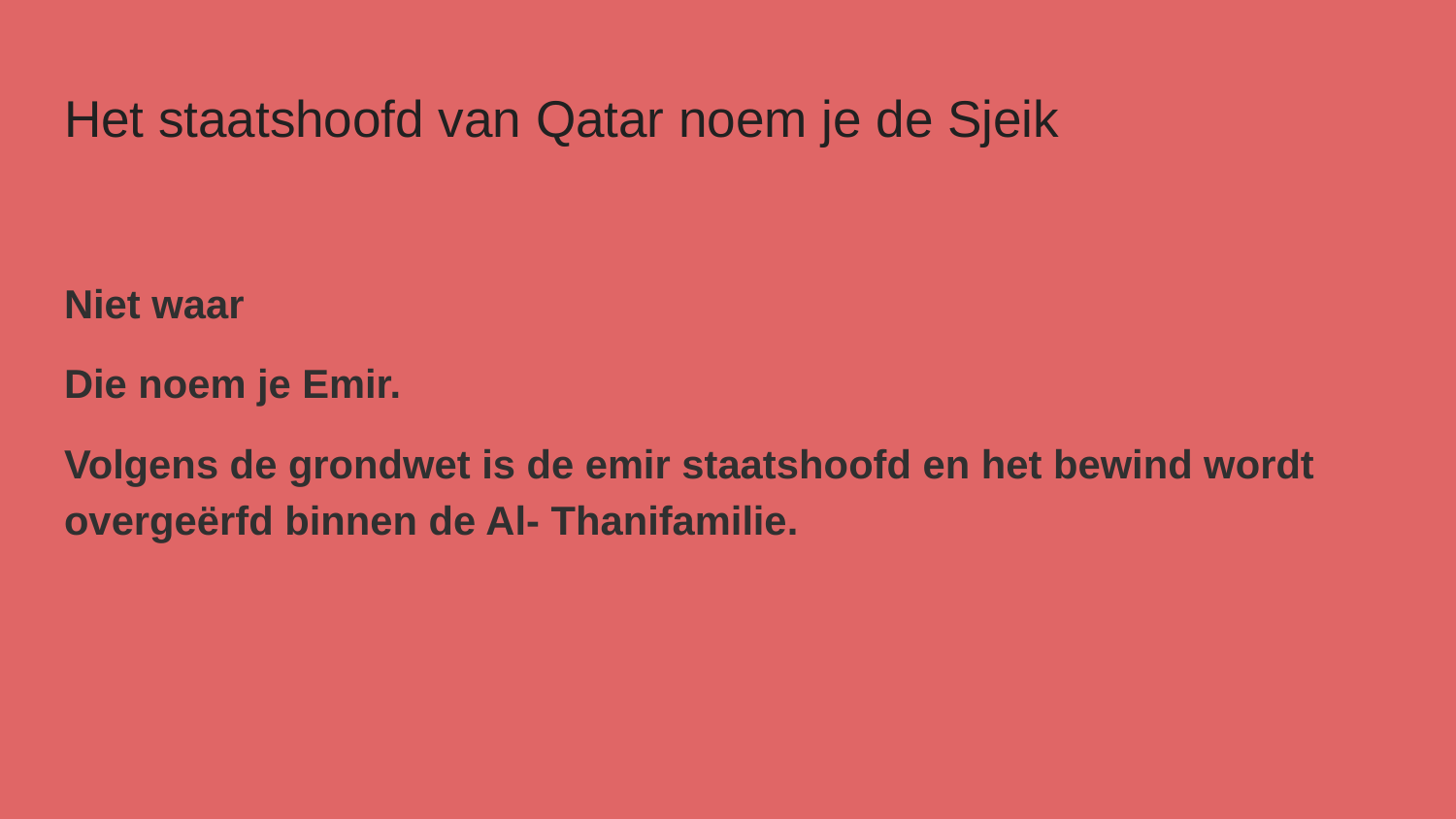

# Het staatshoofd van Qatar noem je de Sjeik

Niet waar
Die noem je Emir.
Volgens de grondwet is de emir staatshoofd en het bewind wordt overgeërfd binnen de Al- Thanifamilie.